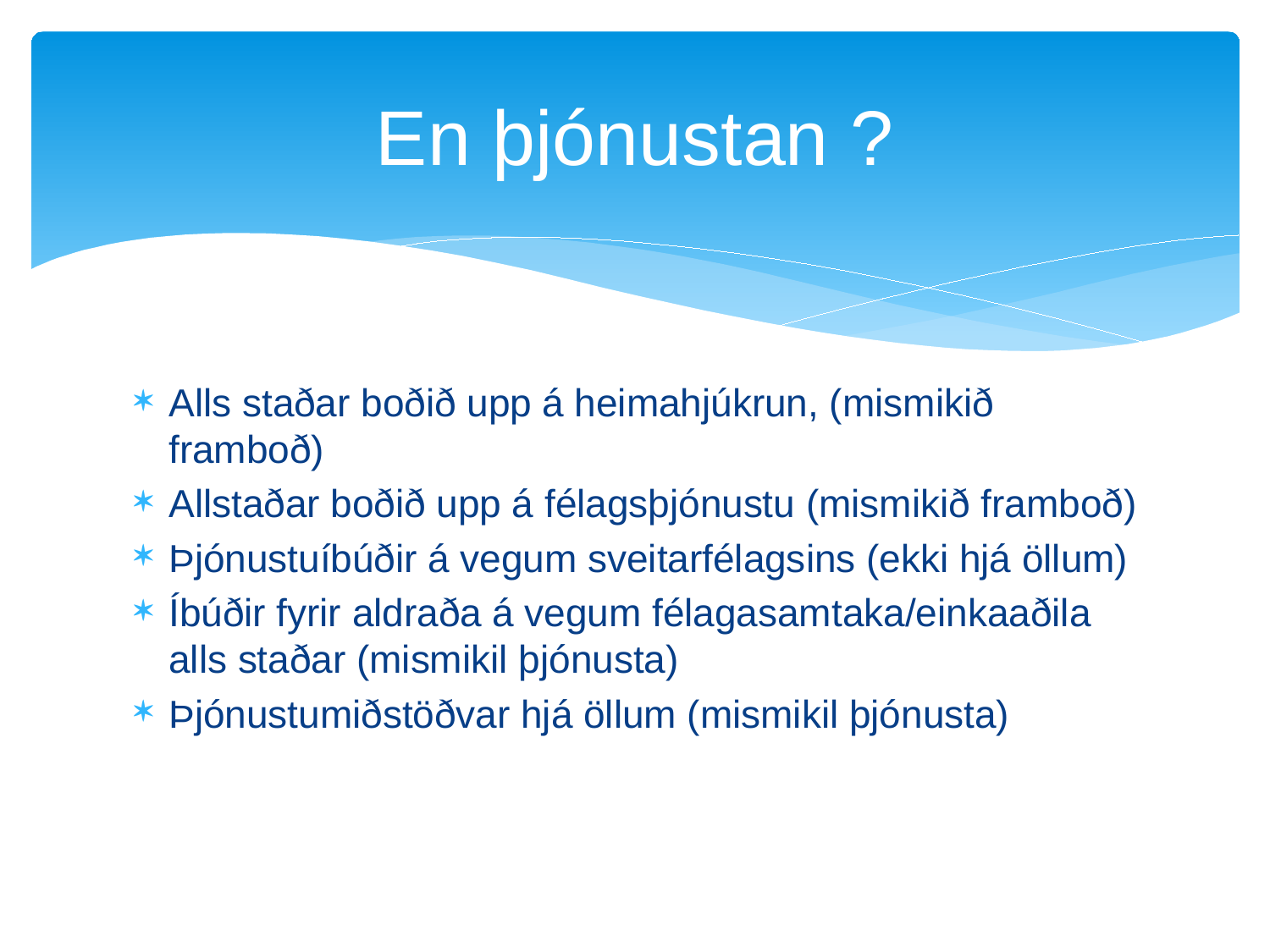

# En þjónustan ?
Alls staðar boðið upp á heimahjúkrun, (mismikið framboð)
Allstaðar boðið upp á félagsþjónustu (mismikið framboð)
Þjónustuíbúðir á vegum sveitarfélagsins (ekki hjá öllum)
Íbúðir fyrir aldraða á vegum félagasamtaka/einkaaðila alls staðar (mismikil þjónusta)
Þjónustumiðstöðvar hjá öllum (mismikil þjónusta)